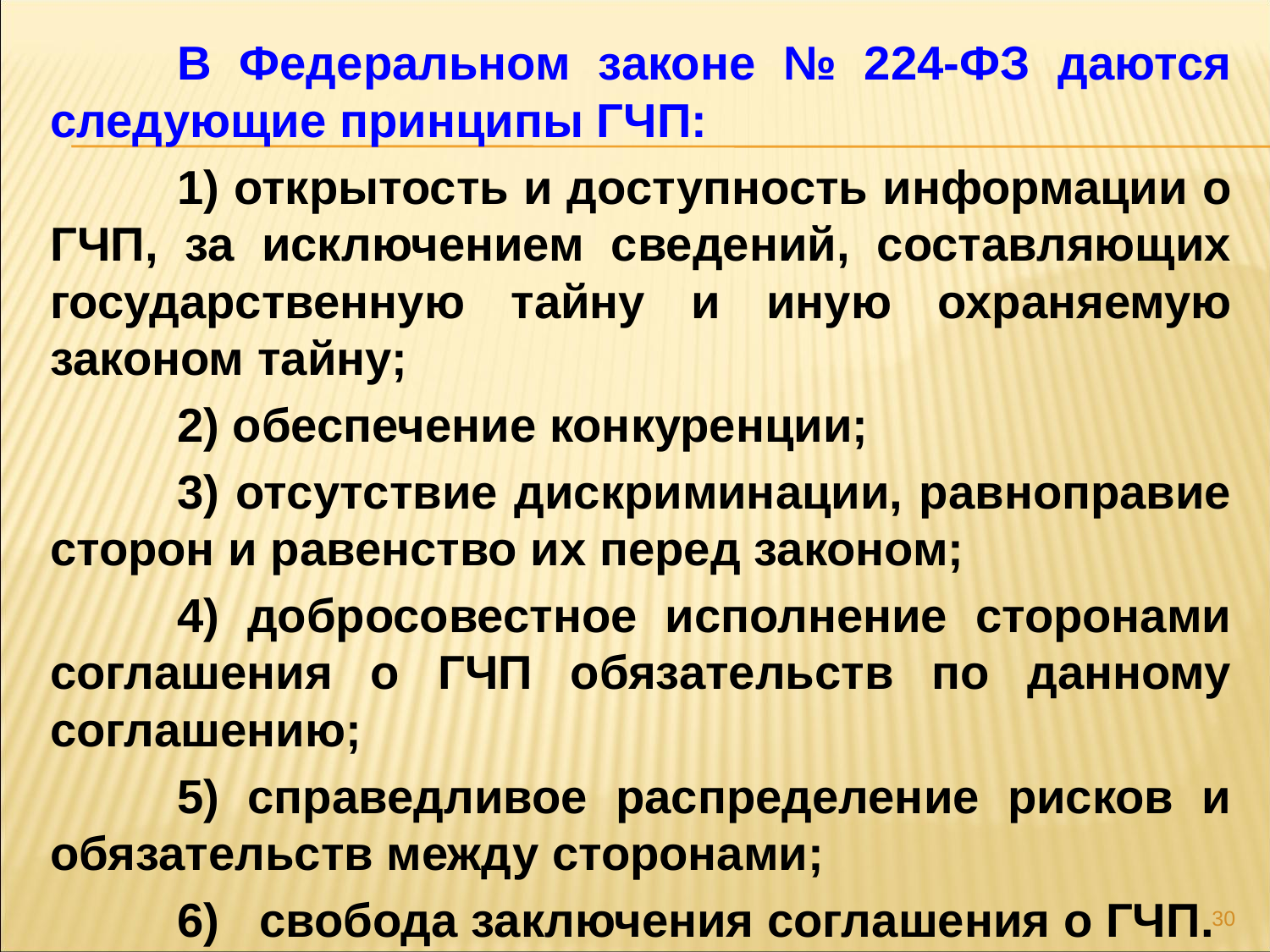

В Федеральном законе № 224-ФЗ даются следующие принципы ГЧП:
	1) открытость и доступность информации о ГЧП, за исключением сведений, составляющих государственную тайну и иную охраняемую законом тайну;
	2) обеспечение конкуренции;
	3) отсутствие дискриминации, равноправие сторон и равенство их перед законом;
	4) добросовестное исполнение сторонами соглашения о ГЧП обязательств по данному соглашению;
	5) справедливое распределение рисков и обязательств между сторонами;
	6)   свобода заключения соглашения о ГЧП.
30